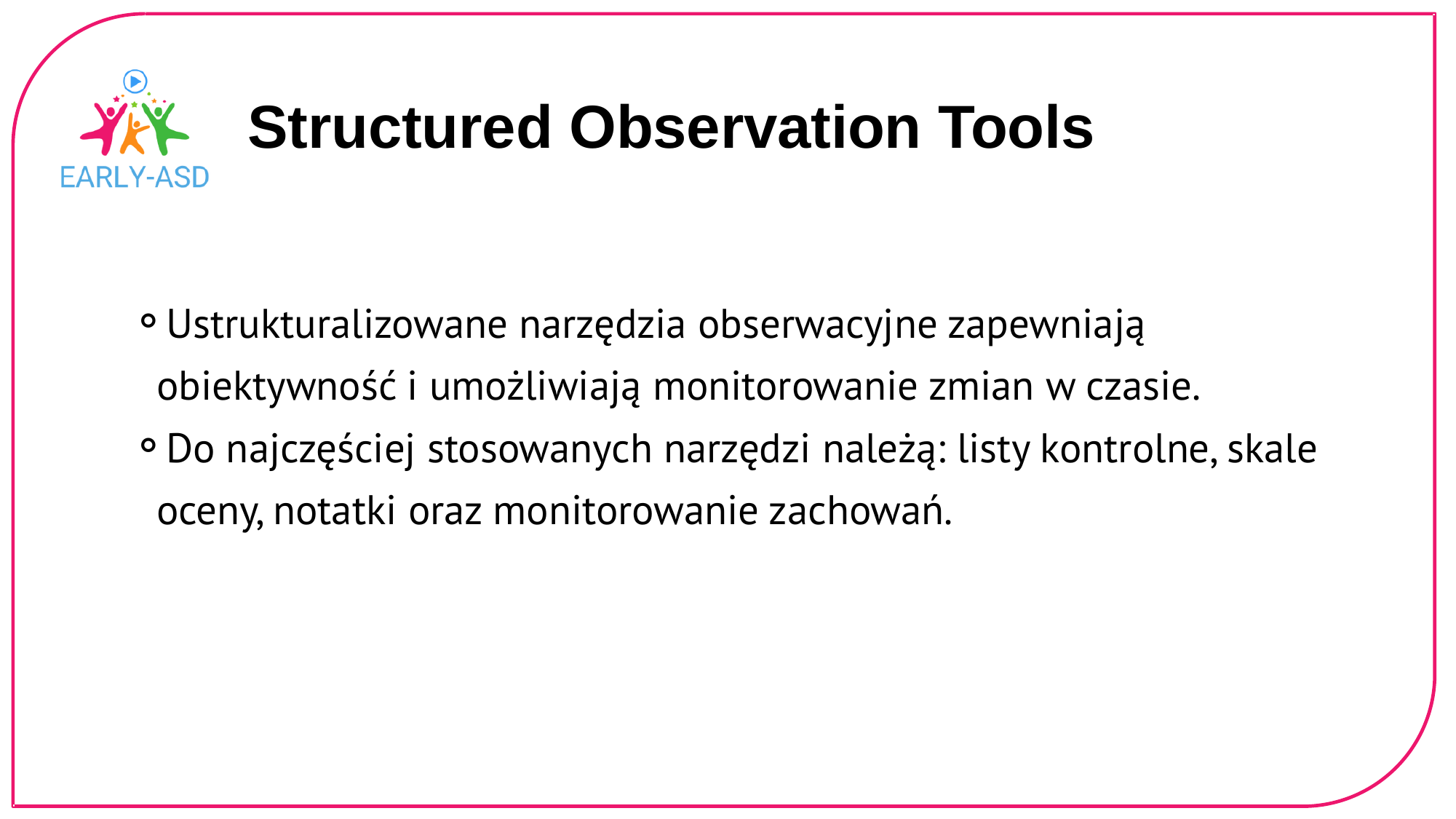

Structured Observation Tools

Ustrukturalizowane narzędzia obserwacyjne zapewniają obiektywność i umożliwiają monitorowanie zmian w czasie.
Do najczęściej stosowanych narzędzi należą: listy kontrolne, skale oceny, notatki oraz monitorowanie zachowań.